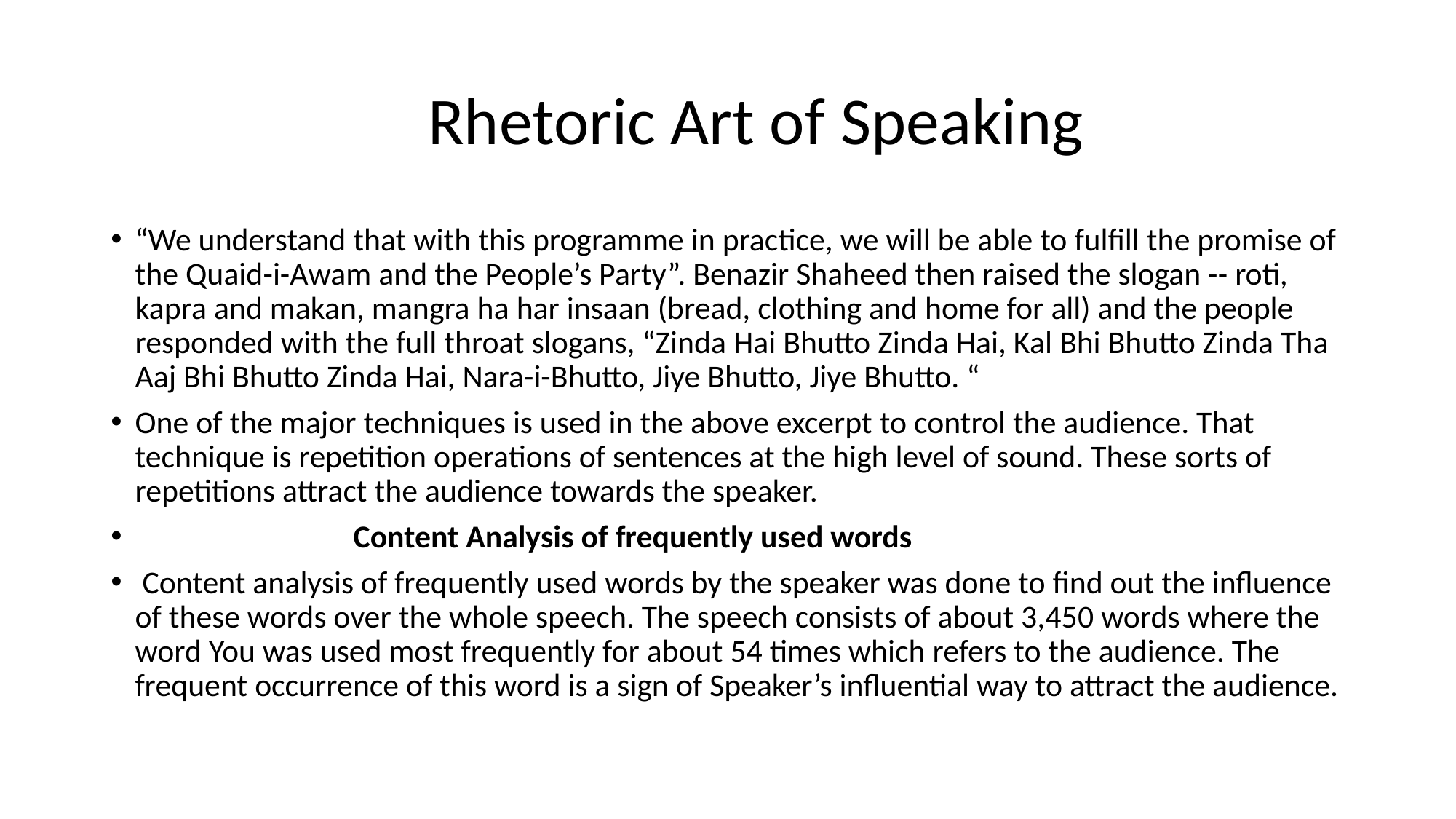

# Rhetoric Art of Speaking
“We understand that with this programme in practice, we will be able to fulfill the promise of the Quaid-i-Awam and the People’s Party”. Benazir Shaheed then raised the slogan -- roti, kapra and makan, mangra ha har insaan (bread, clothing and home for all) and the people responded with the full throat slogans, “Zinda Hai Bhutto Zinda Hai, Kal Bhi Bhutto Zinda Tha Aaj Bhi Bhutto Zinda Hai, Nara-i-Bhutto, Jiye Bhutto, Jiye Bhutto. “
One of the major techniques is used in the above excerpt to control the audience. That technique is repetition operations of sentences at the high level of sound. These sorts of repetitions attract the audience towards the speaker.
                              Content Analysis of frequently used words
 Content analysis of frequently used words by the speaker was done to find out the influence of these words over the whole speech. The speech consists of about 3,450 words where the word You was used most frequently for about 54 times which refers to the audience. The frequent occurrence of this word is a sign of Speaker’s influential way to attract the audience.